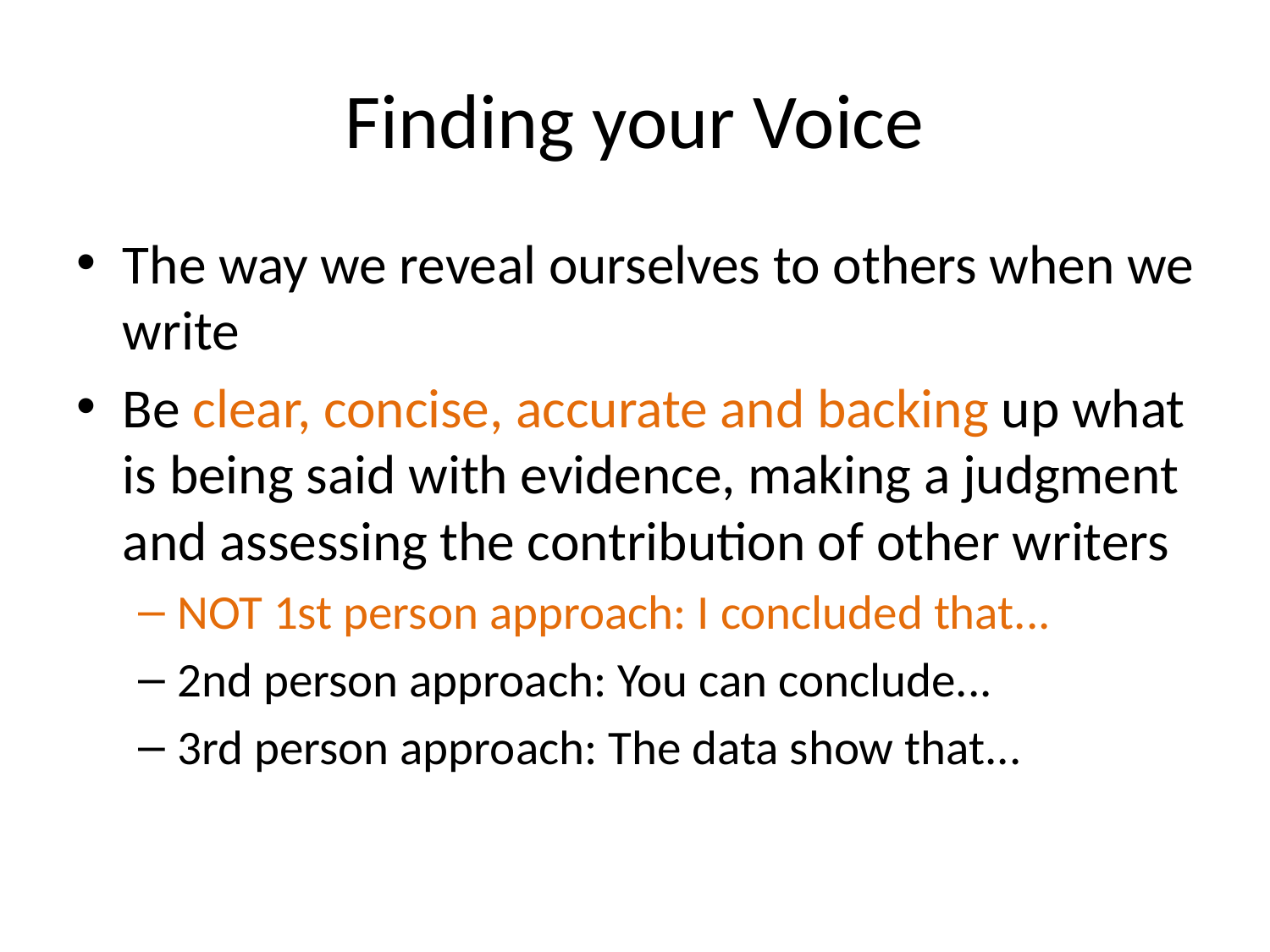

# Finding your Voice
The way we reveal ourselves to others when we write
Be clear, concise, accurate and backing up what is being said with evidence, making a judgment and assessing the contribution of other writers
NOT 1st person approach: I concluded that...
2nd person approach: You can conclude...
3rd person approach: The data show that...